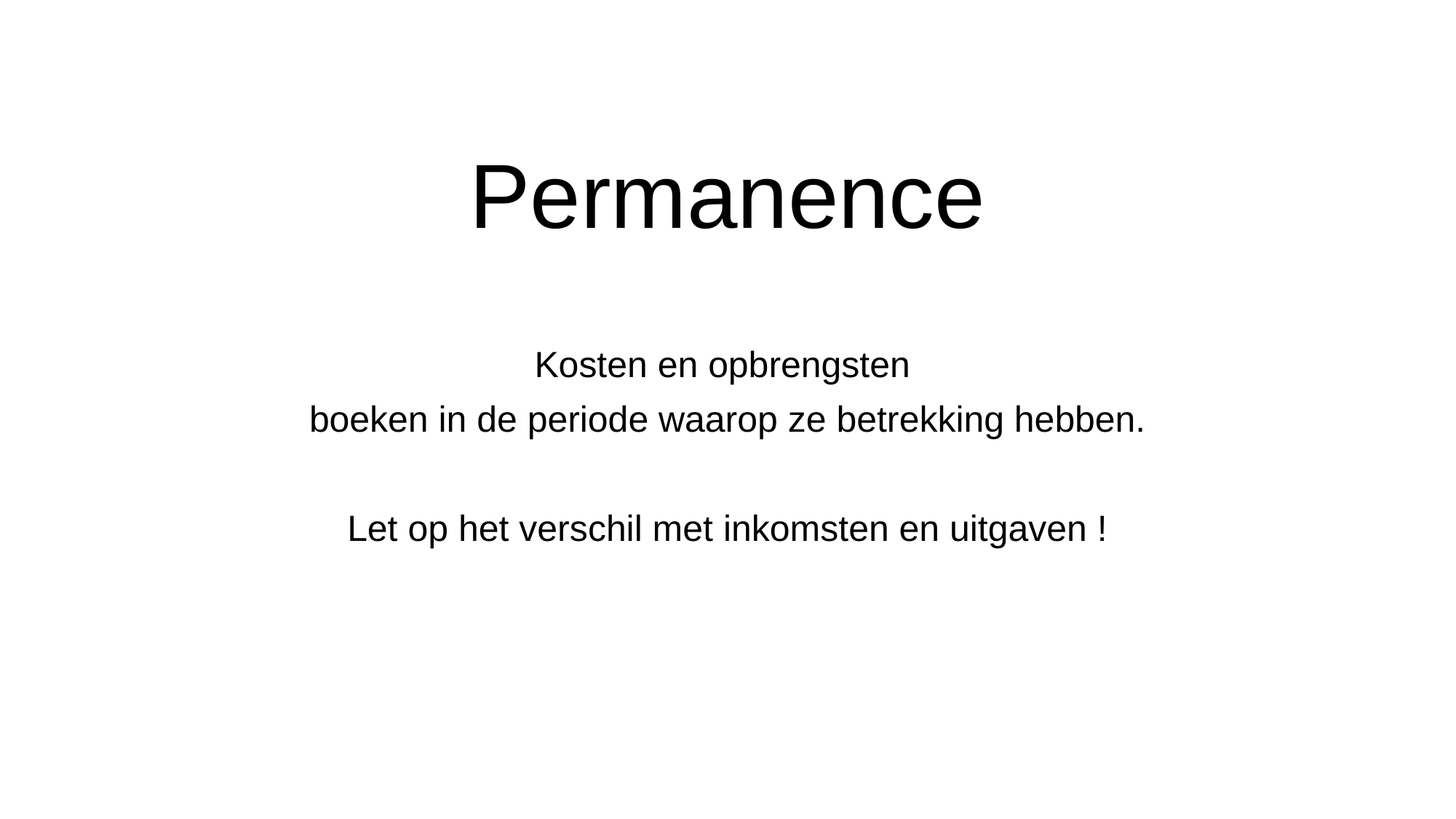

# Permanence
Kosten en opbrengsten
boeken in de periode waarop ze betrekking hebben.

Let op het verschil met inkomsten en uitgaven !